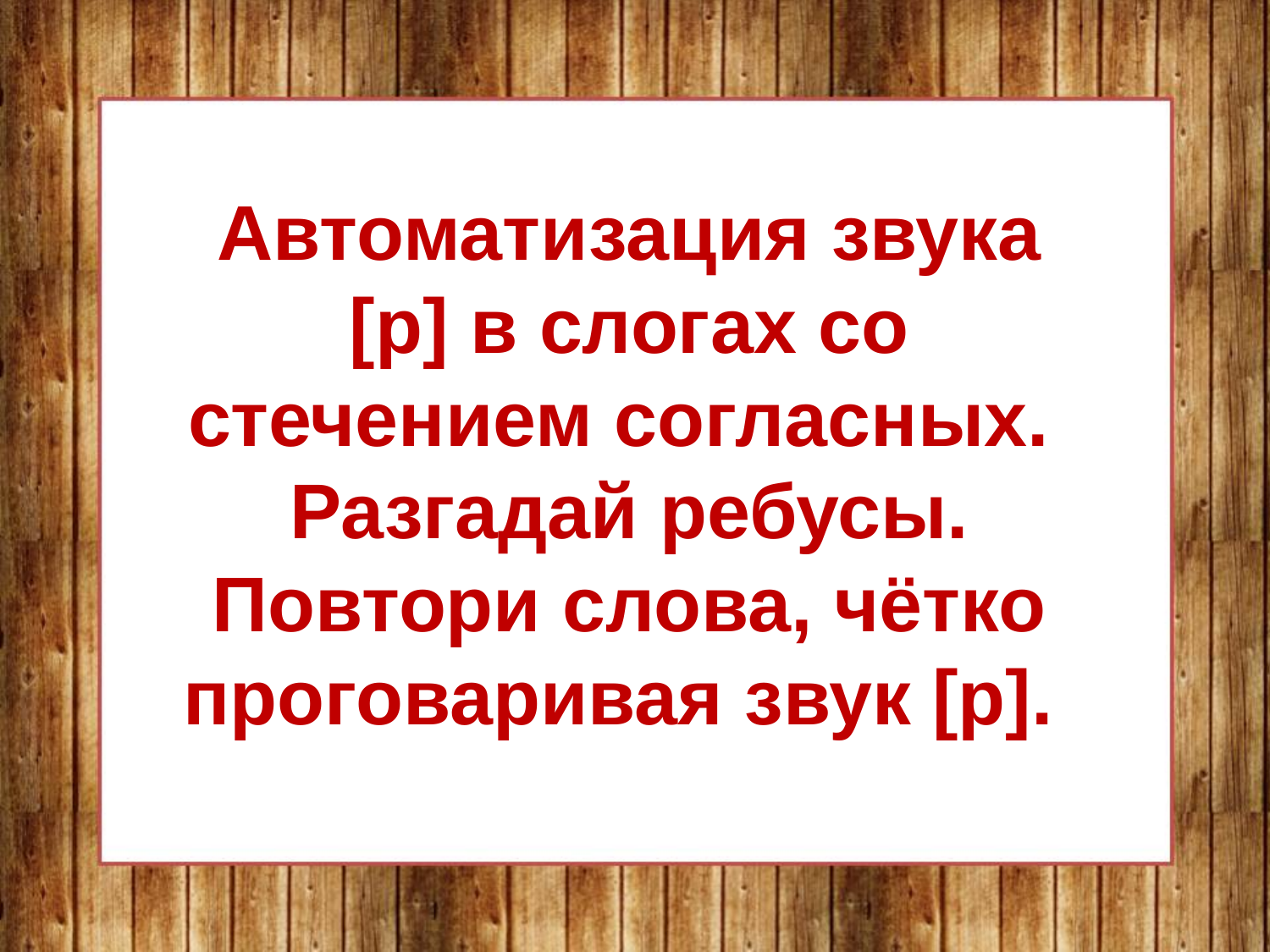

Автоматизация звука [р] в слогах со стечением согласных.
Разгадай ребусы.
Повтори слова, чётко проговаривая звук [р].